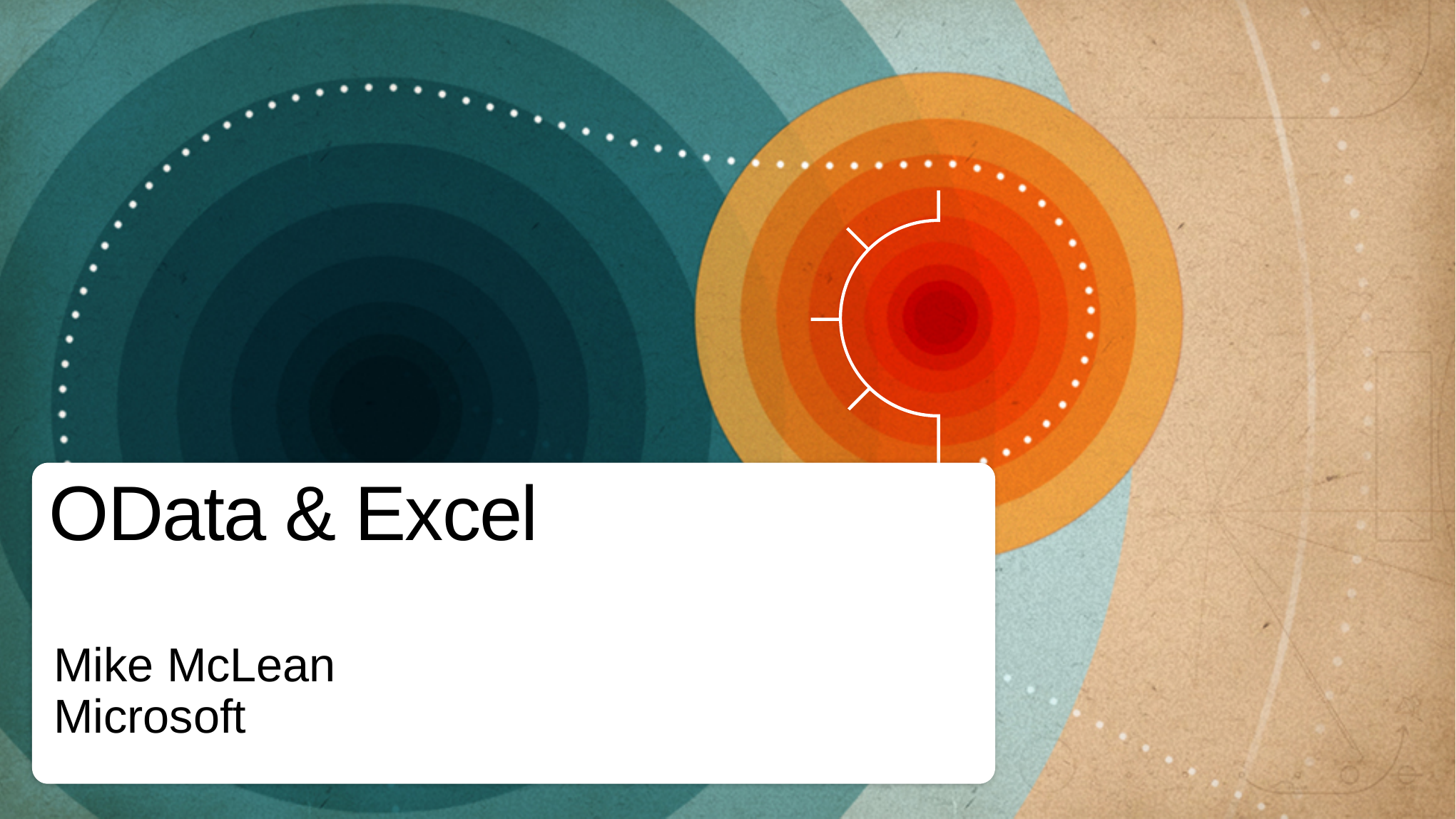

# OData & Excel
Mike McLean
Microsoft